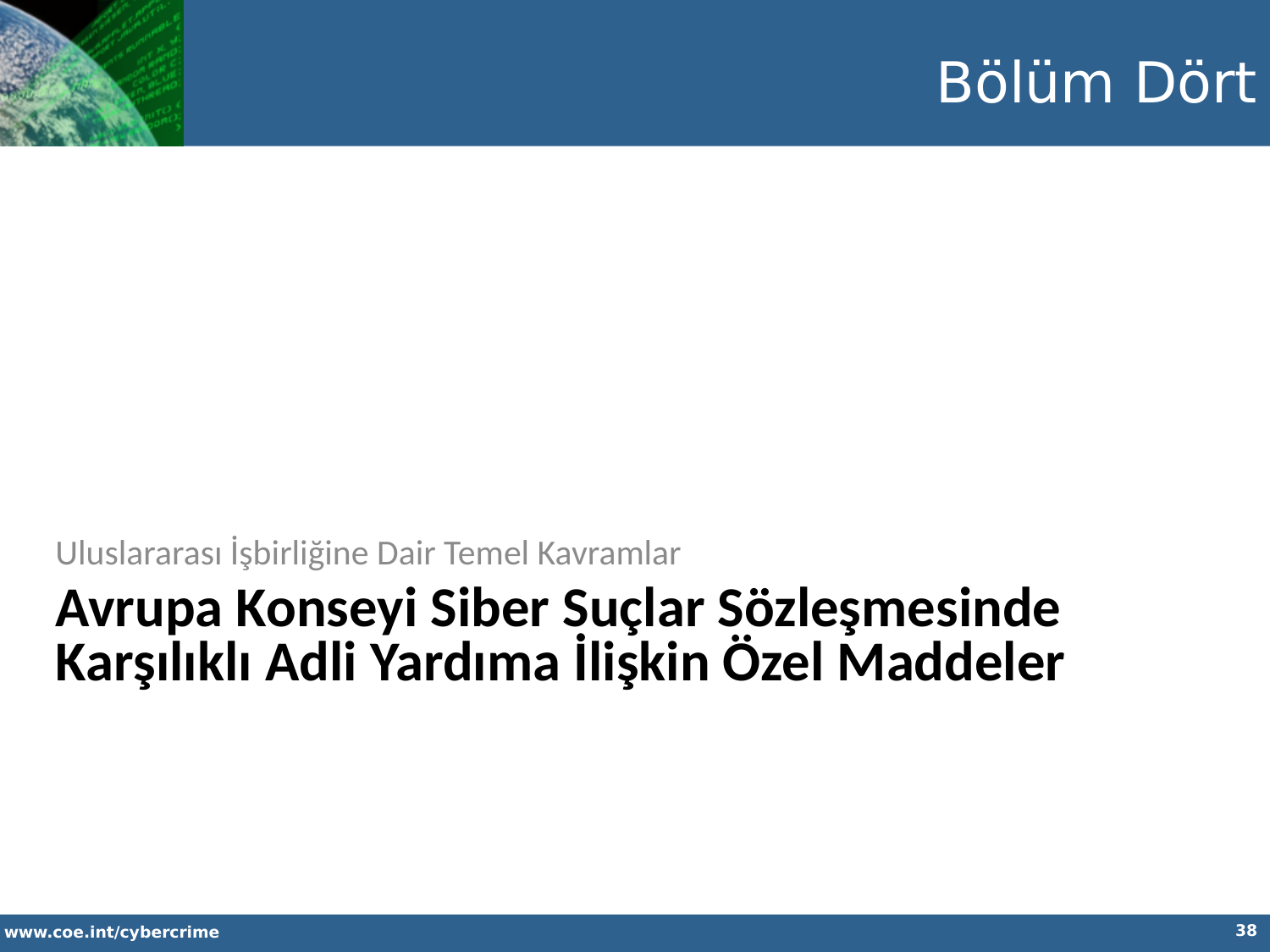

Bölüm Dört
Uluslararası İşbirliğine Dair Temel Kavramlar
Avrupa Konseyi Siber Suçlar Sözleşmesinde Karşılıklı Adli Yardıma İlişkin Özel Maddeler
38